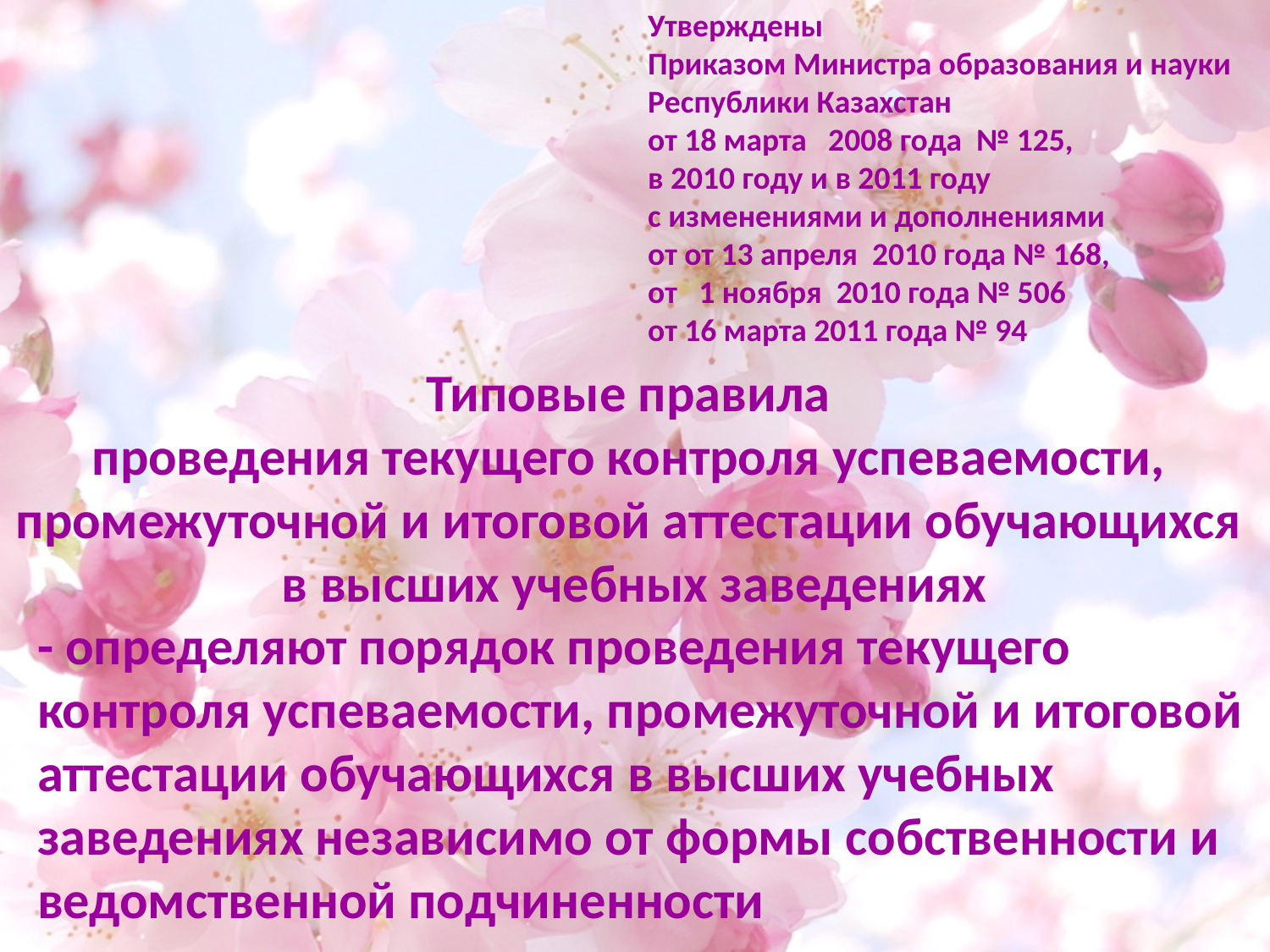

Утверждены
Приказом Министра образования и науки Республики Казахстан
от 18 марта   2008 года  № 125,
в 2010 году и в 2011 году
с изменениями и дополнениями
от от 13 апреля  2010 года № 168,
от   1 ноября  2010 года № 506
от 16 марта 2011 года № 94
# Типовые правила проведения текущего контроля успеваемости, промежуточной и итоговой аттестации обучающихся в высших учебных заведениях
- определяют порядок проведения текущего контроля успеваемости, промежуточной и итоговой аттестации обучающихся в высших учебных заведениях независимо от формы собственности и ведомственной подчиненности